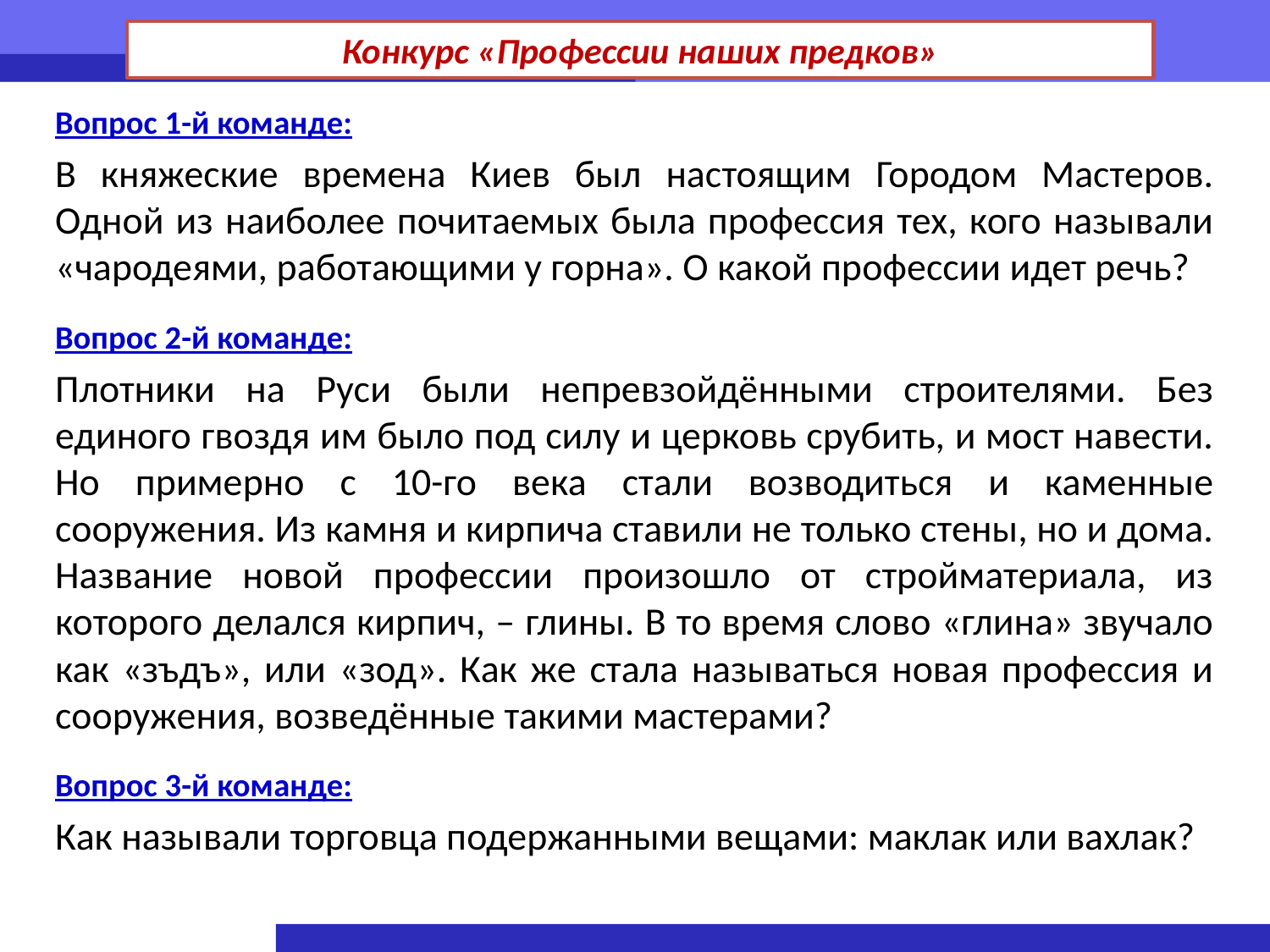

# Конкурс «Профессии наших предков»
Вопрос 1-й команде:
В княжеские времена Киев был настоящим Городом Мастеров. Одной из наиболее почитаемых была профессия тех, кого называли «чародеями, работающими у горна». О какой профессии идет речь?

Вопрос 2-й команде:
Плотники на Руси были непревзойдёнными строителями. Без единого гвоздя им было под силу и церковь срубить, и мост навести. Но примерно с 10-го века стали возводиться и каменные сооружения. Из камня и кирпича ставили не только стены, но и дома. Название новой профессии произошло от стройматериала, из которого делался кирпич, – глины. В то время слово «глина» звучало как «зъдъ», или «зод». Как же стала называться новая профессия и сооружения, возведённые такими мастерами?

Вопрос 3-й команде:
Как называли торговца подержанными вещами: маклак или вахлак?